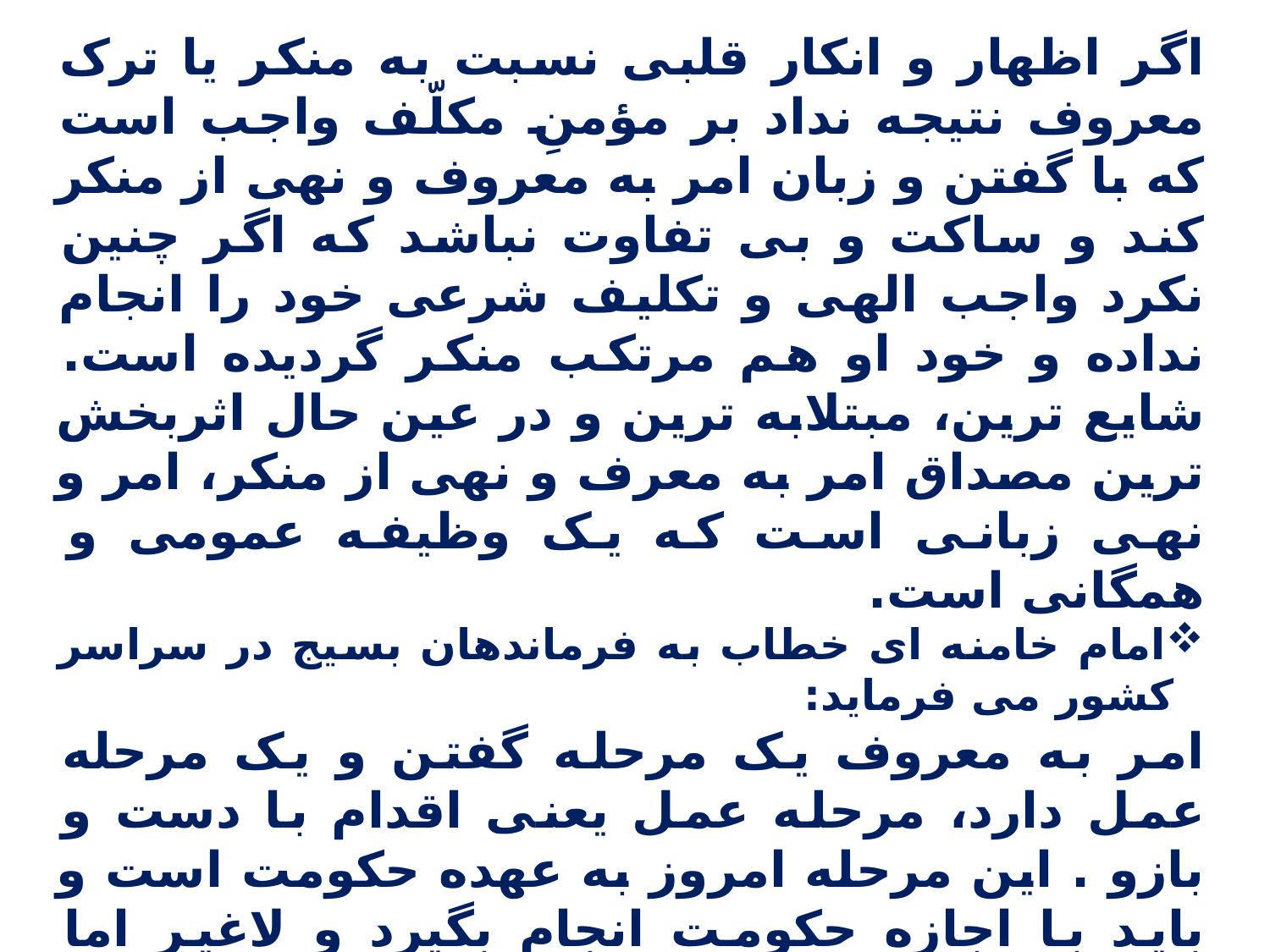

مرتبۀ دوم: امر و نهی زبانی

اگر اظهار و انکار قلبی نسبت به منکر یا ترک معروف نتیجه نداد بر مؤمنِ مکلّف واجب است که با گفتن و زبان امر به معروف و نهی از منکر کند و ساکت و بی تفاوت نباشد که اگر چنین نکرد واجب الهی و تکلیف شرعی خود را انجام نداده و خود او هم مرتکب منکر گردیده است. شایع ترین، مبتلابه ترین و در عین حال اثربخش ترین مصداق امر به معرف و نهی از منکر، امر و نهی زبانی است که یک وظیفه عمومی و همگانی است.
امام خامنه ای خطاب به فرماندهان بسیج در سراسر کشور می فرماید:
امر به معروف یک مرحله گفتن و یک مرحله عمل دارد، مرحله عمل یعنی اقدام با دست و بازو . این مرحله امروز به عهده حکومت است و باید با اجازه حکومت انجام بگیرد و لاغیر اما گفتن با زبان برهمه واجب است و همه باید آن را بدون ملاحظه انجام بدهند.( 71/4/22)